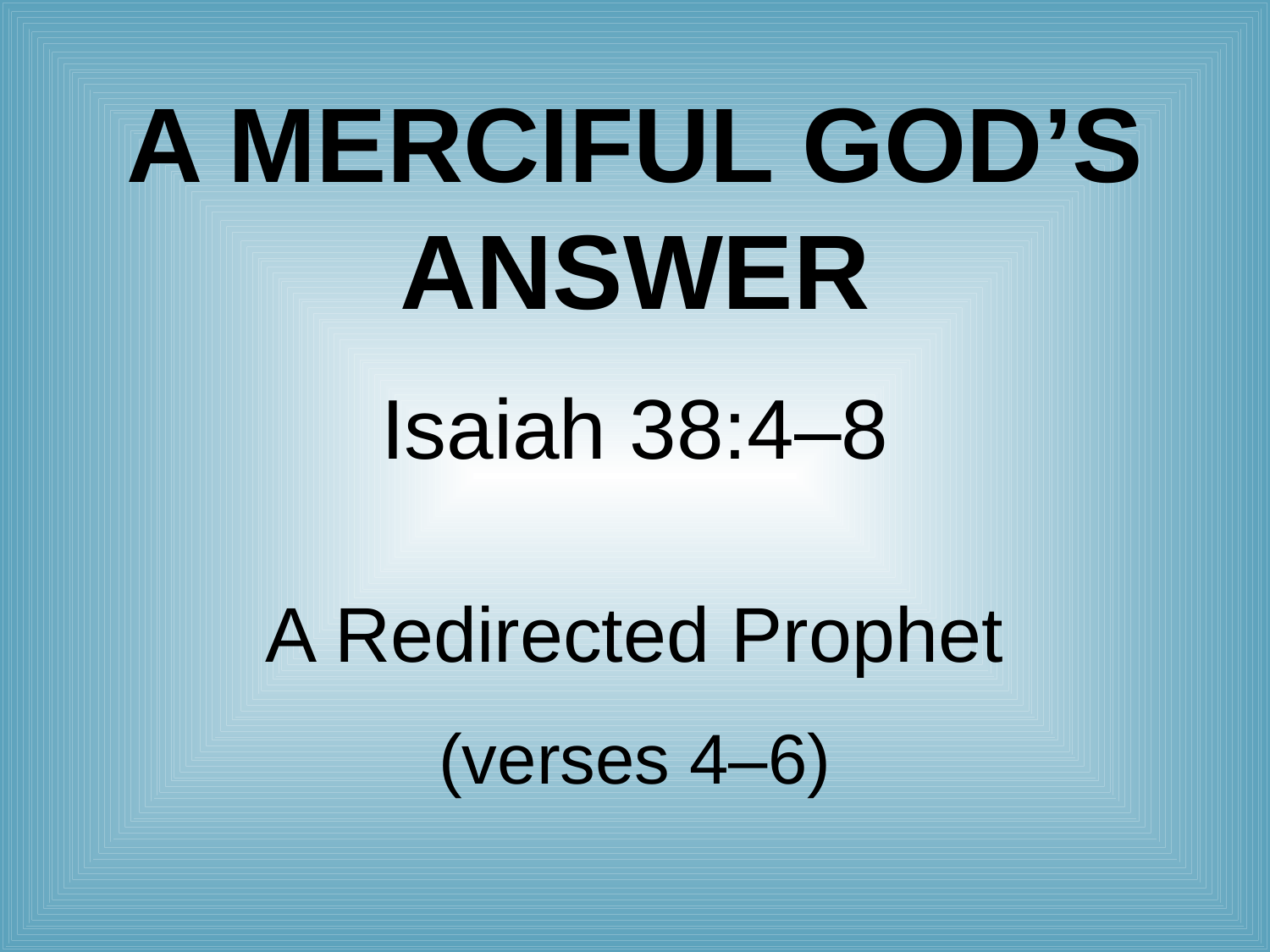

# A Merciful God’s Answer
Isaiah 38:4–8

A Redirected Prophet
(verses 4–6)